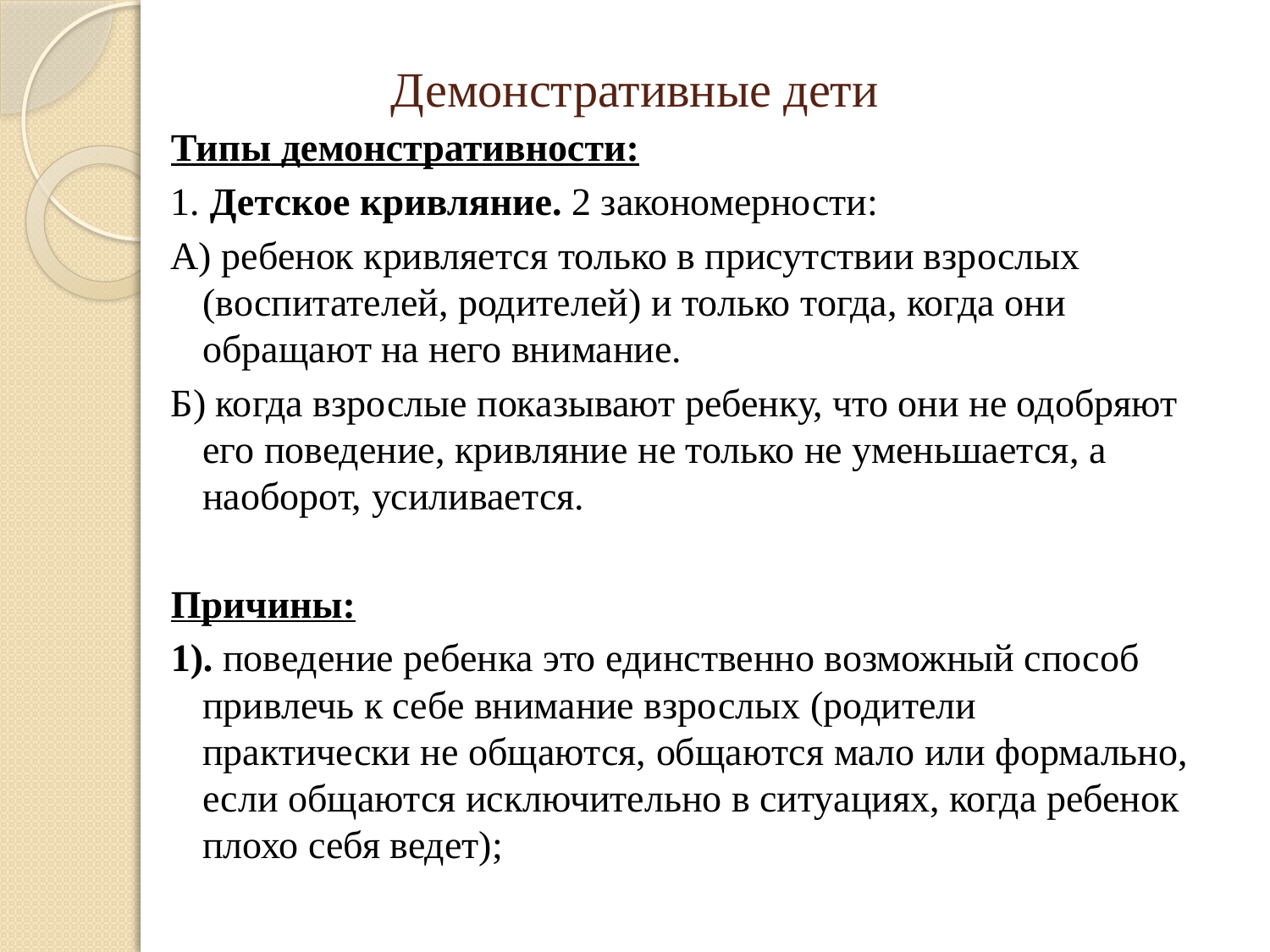

# Демонстративные дети
Типы демонстративности:
1. Детское кривляние. 2 закономерности:
А) ребенок кривляется только в присутствии взрослых (воспитателей, родителей) и только тогда, когда они обращают на него внимание.
Б) когда взрослые показывают ребенку, что они не одобряют его поведение, кривляние не только не уменьшается, а наоборот, усиливается.

Причины:
1). поведение ребенка это единственно возможный способ привлечь к себе внимание взрослых (родители практически не общаются, общаются мало или формально, если общаются исключительно в ситуациях, когда ребенок плохо себя ведет);